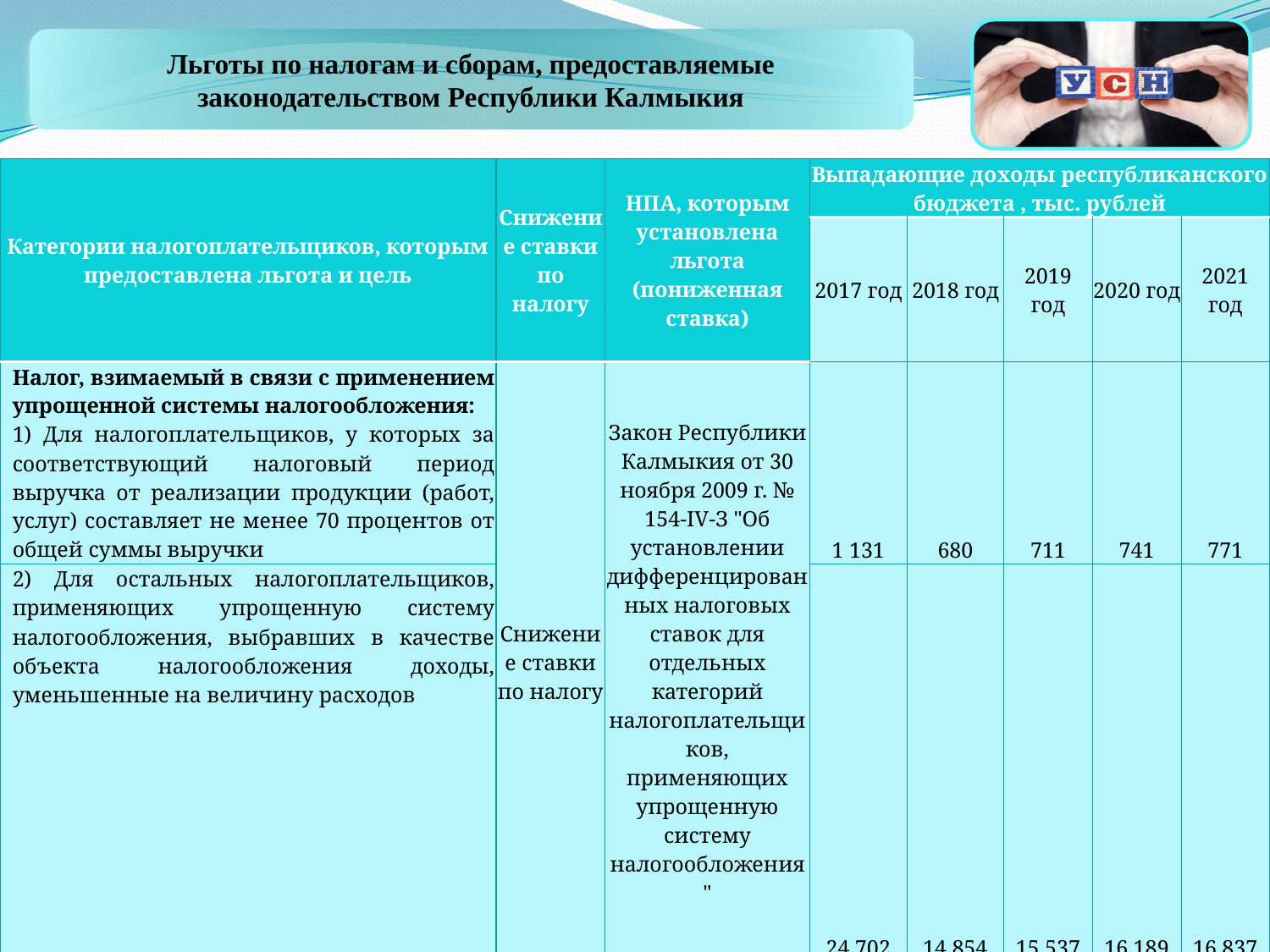

Льготы по налогам и сборам, предоставляемые законодательством Республики Калмыкия
| Категории налогоплательщиков, которым предоставлена льгота и цель | Снижение ставки по налогу | НПА, которым установлена льгота (пониженная ставка) | Выпадающие доходы республиканского бюджета , тыс. рублей |  |  |  |  |
| --- | --- | --- | --- | --- | --- | --- | --- |
|  |  |  | 2017 год | 2018 год | 2019 год | 2020 год | 2021 год |
| Налог, взимаемый в связи с применением упрощенной системы налогообложения: 1) Для налогоплательщиков, у которых за соответствующий налоговый период выручка от реализации продукции (работ, услуг) составляет не менее 70 процентов от общей суммы выручки | Снижение ставки по налогу | Закон Республики Калмыкия от 30 ноября 2009 г. № 154-IV-З "Об установлении дифференцированных налоговых ставок для отдельных категорий налогоплательщиков, применяющих упрощенную систему налогообложения" | 1 131 | 680 | 711 | 741 | 771 |
| 2) Для остальных налогоплательщиков, применяющих упрощенную систему налогообложения, выбравших в качестве объекта налогообложения доходы, уменьшенные на величину расходов |  |  | 24 702 | 14 854 | 15 537 | 16 189 | 16 837 |
| Итого по налогу, взимаемого в связи с применением упрощенной системы налогообложения |  |  | 25 833 | 15 534 | 16 248 | 16 930 | 17 607 |
| Всего: |  |  | 519 570 | 512 979 | 502 234 | 508 728 | 514 299 |